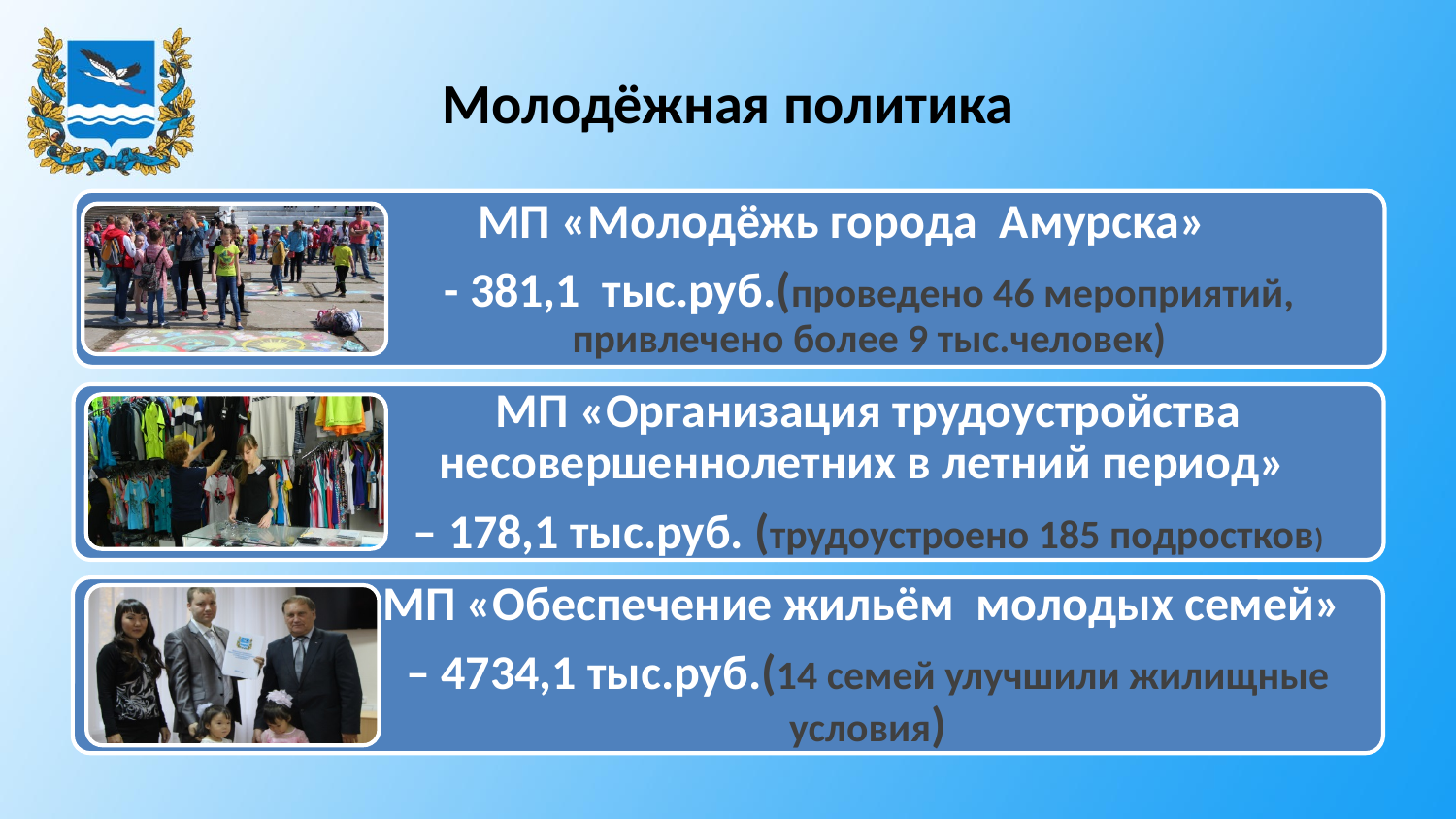

# Молодёжная политика
МП «Молодёжь города  Амурска»
- 381,1  тыс.руб.(проведено 46 мероприятий, привлечено более 9 тыс.человек)
МП «Организация трудоустройства несовершеннолетних в летний период»
– 178,1 тыс.руб. (трудоустроено 185 подростков)
МП «Обеспечение жильём  молодых семей»
– 4734,1 тыс.руб.(14 семей улучшили жилищные условия)